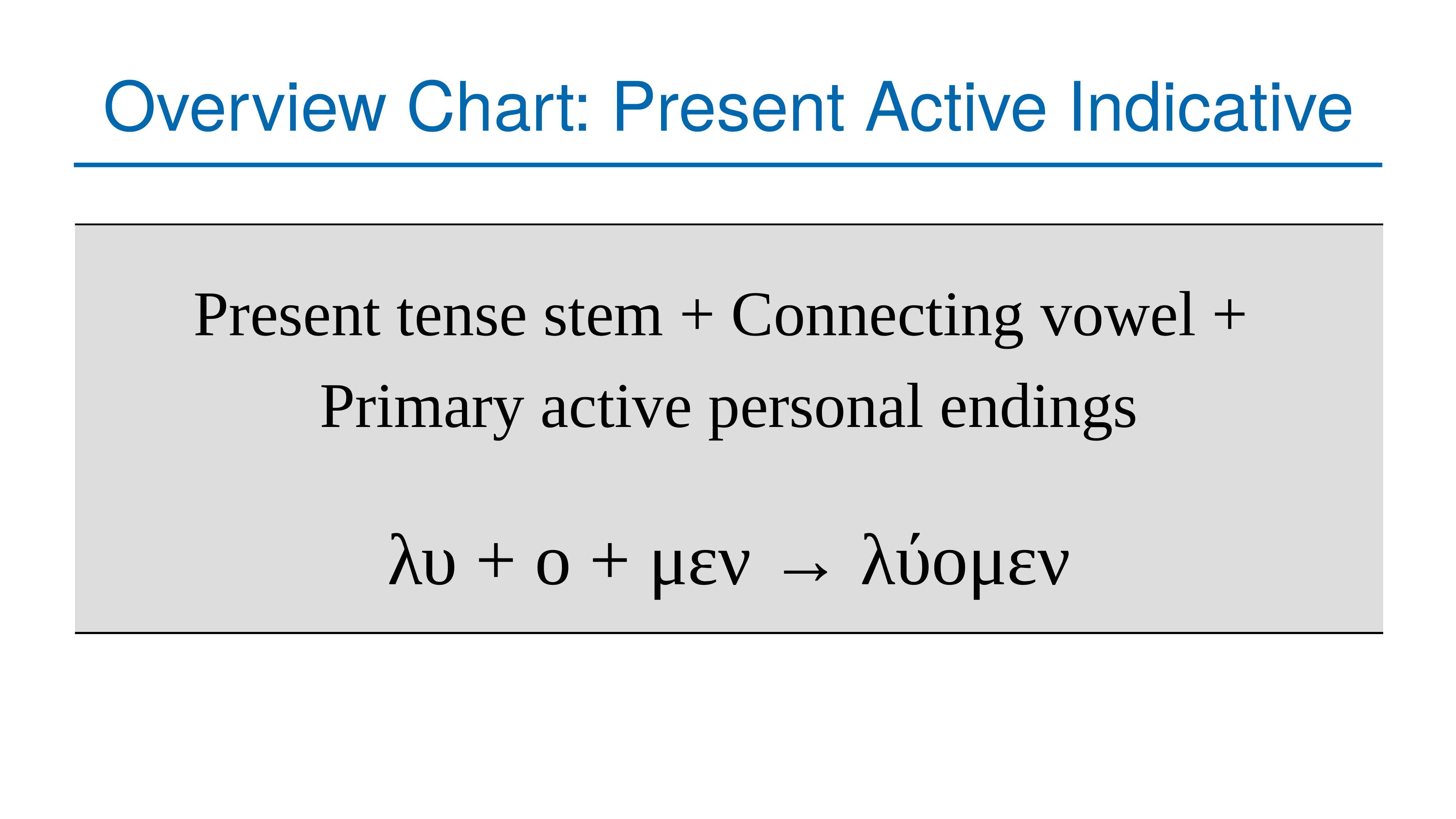

# Overview Chart: Present Active Indicative
| Present tense stem + Connecting vowel + Primary active personal endings λυ + ο + μεν → λύομεν |
| --- |